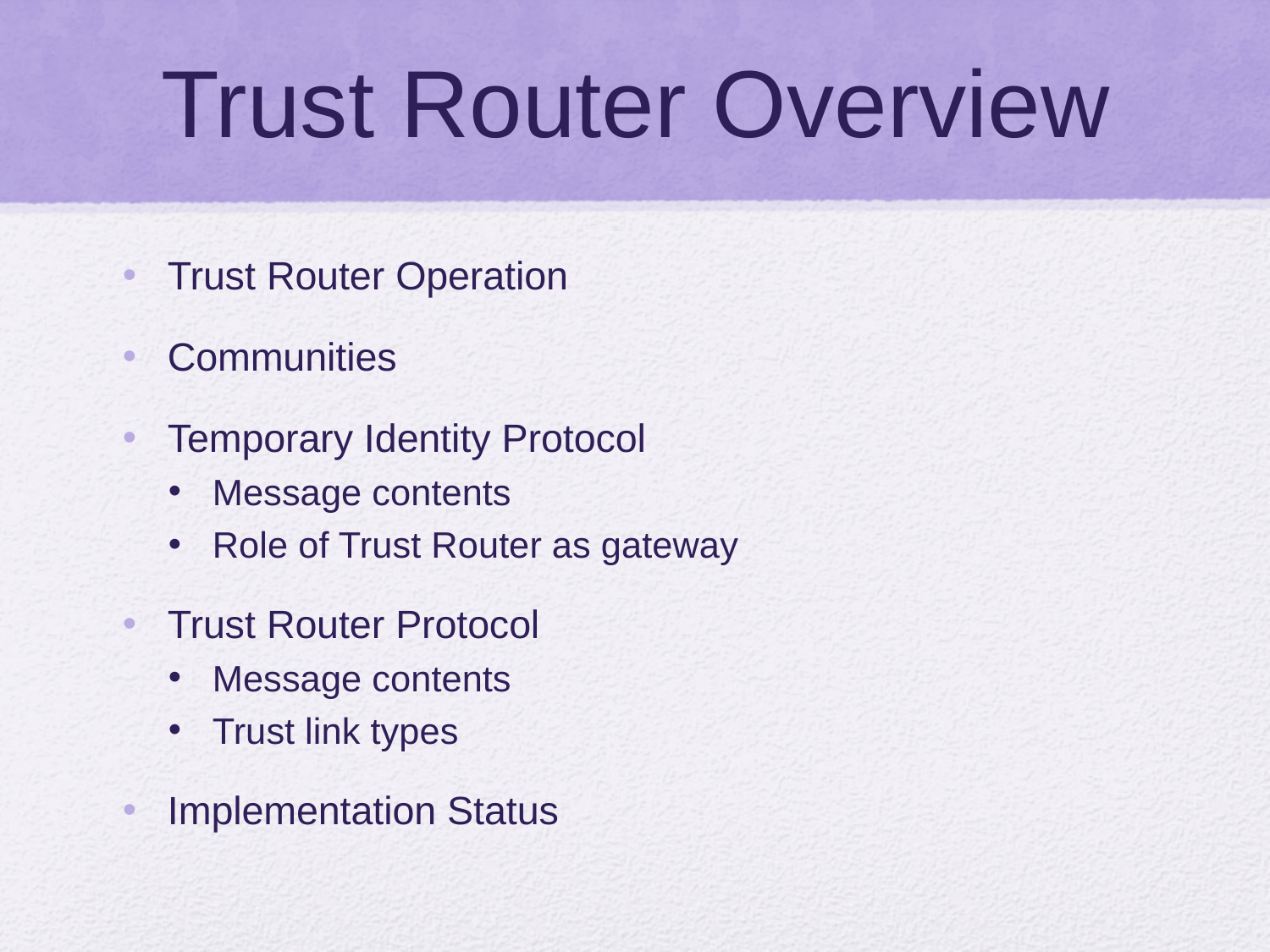

# Trust Router Overview
Trust Router Operation
Communities
Temporary Identity Protocol
Message contents
Role of Trust Router as gateway
Trust Router Protocol
Message contents
Trust link types
Implementation Status